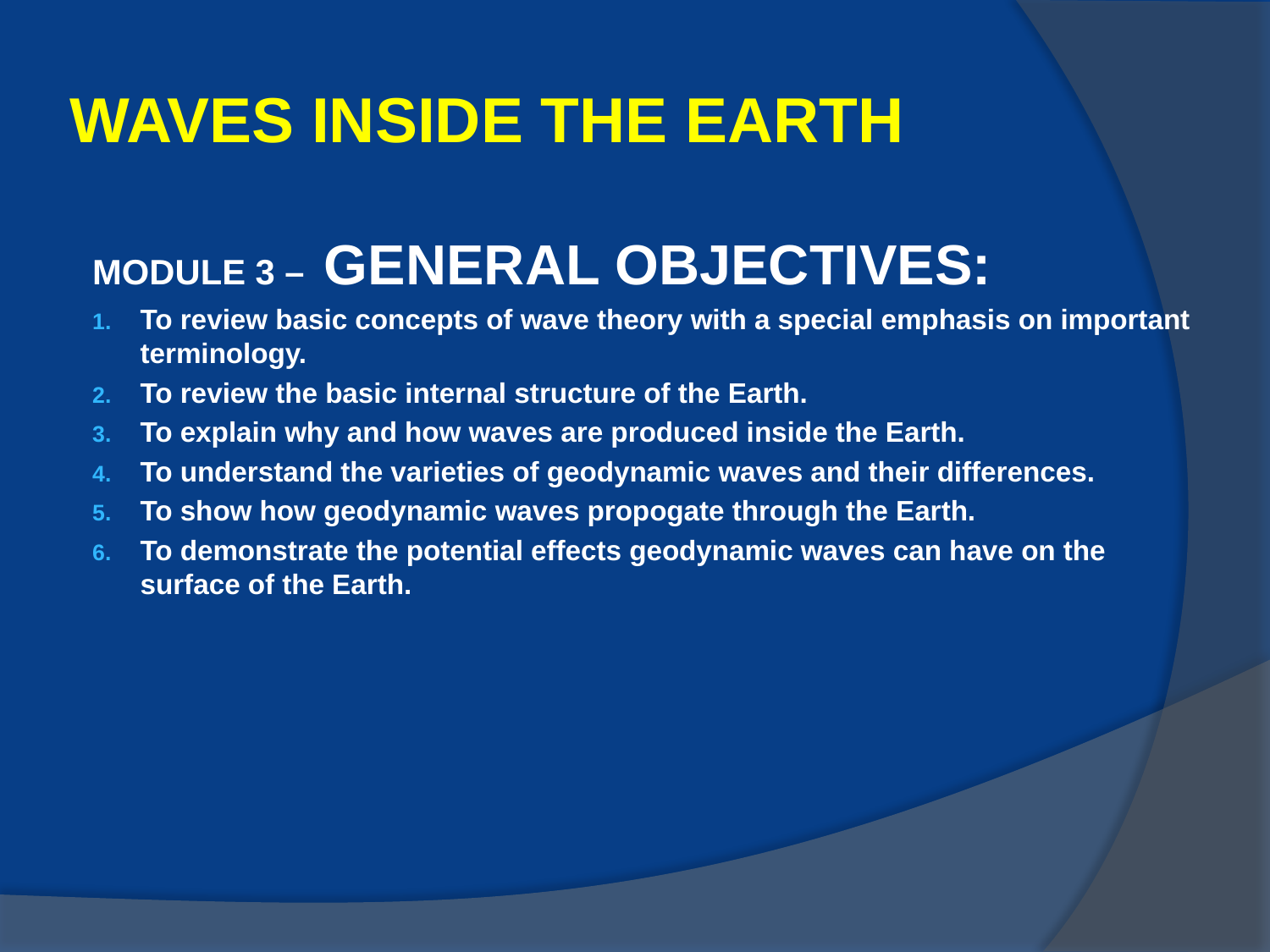

# WAVES INSIDE THE EARTH
MODULE 3 –  GENERAL OBJECTIVES:
To review basic concepts of wave theory with a special emphasis on important terminology.
To review the basic internal structure of the Earth.
To explain why and how waves are produced inside the Earth.
To understand the varieties of geodynamic waves and their differences.
To show how geodynamic waves propogate through the Earth.
To demonstrate the potential effects geodynamic waves can have on the surface of the Earth.